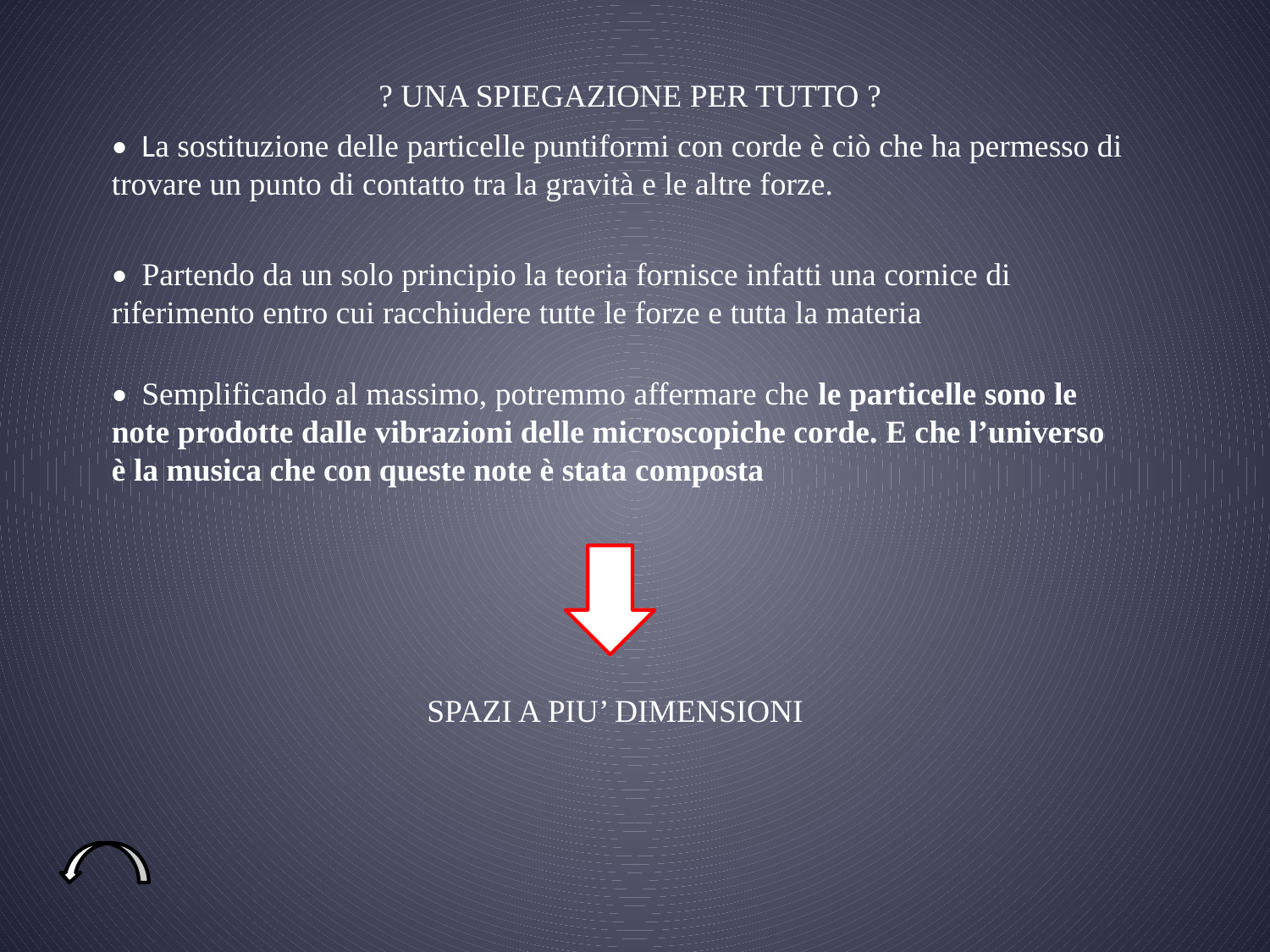

? UNA SPIEGAZIONE PER TUTTO ?
•  La sostituzione delle particelle puntiformi con corde è ciò che ha permesso di trovare un punto di contatto tra la gravità e le altre forze.

•  Partendo da un solo principio la teoria fornisce infatti una cornice di riferimento entro cui racchiudere tutte le forze e tutta la materia

•  Semplificando al massimo, potremmo affermare che le particelle sono le note prodotte dalle vibrazioni delle microscopiche corde. E che l’universo è la musica che con queste note è stata composta

SPAZI A PIU’ DIMENSIONI